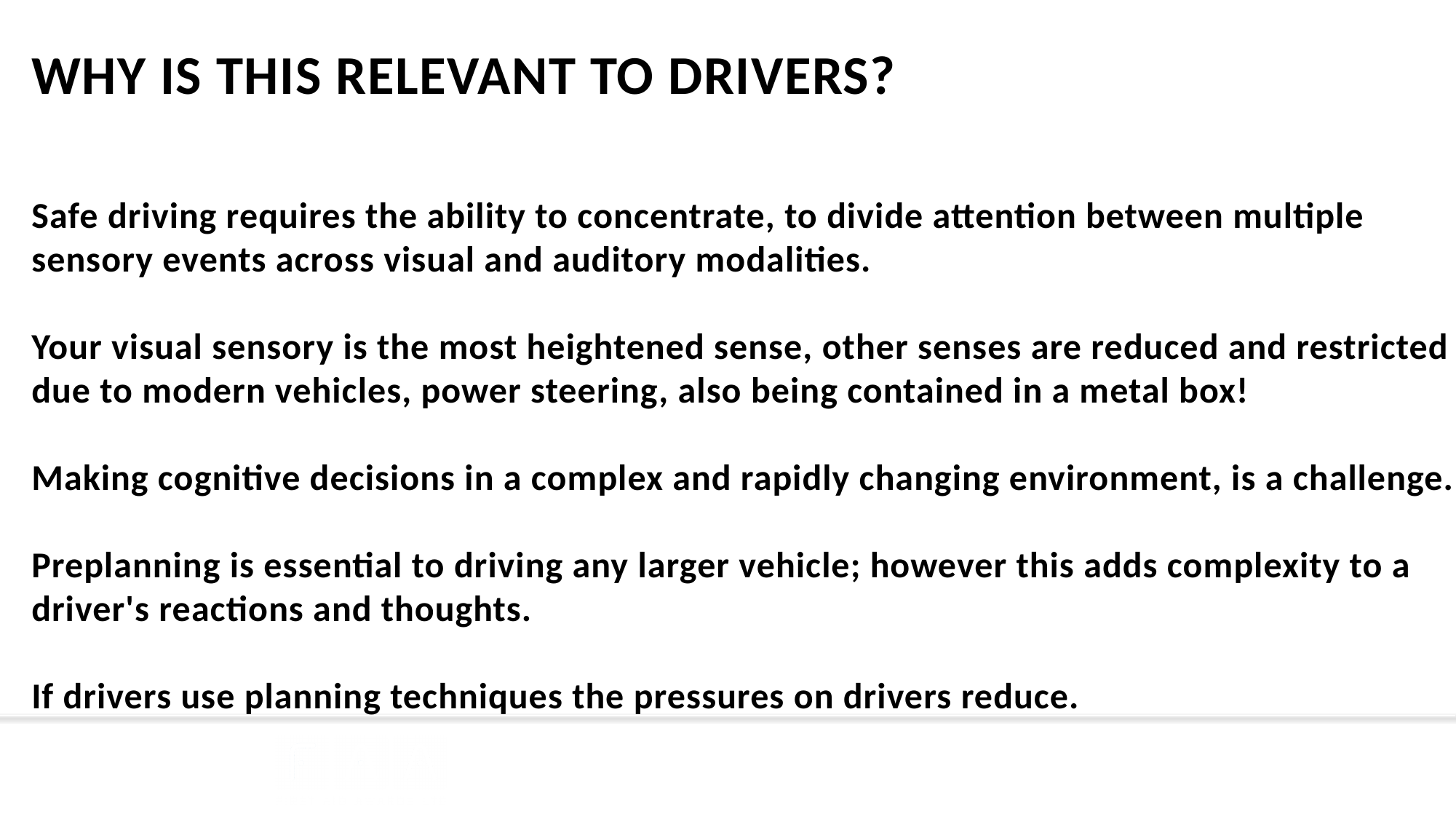

Why is this relevant to drivers?

Safe driving requires the ability to concentrate, to divide attention between multiple
sensory events across visual and auditory modalities.

Your visual sensory is the most heightened sense, other senses are reduced and restricted
due to modern vehicles, power steering, also being contained in a metal box!

Making cognitive decisions in a complex and rapidly changing environment, is a challenge.

Preplanning is essential to driving any larger vehicle; however this adds complexity to a
driver's reactions and thoughts.

If drivers use planning techniques the pressures on drivers reduce.